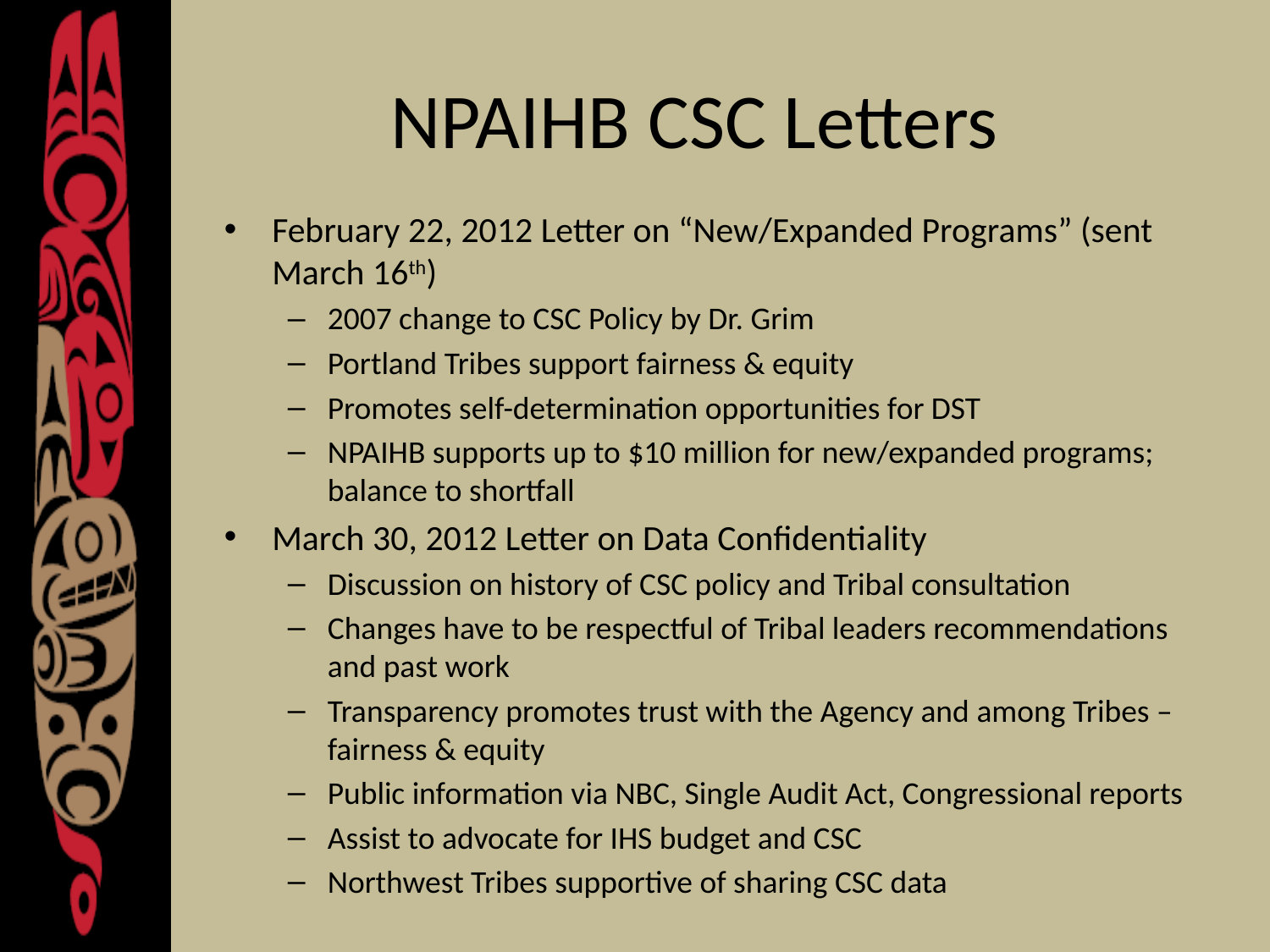

# NPAIHB CSC Letters
February 22, 2012 Letter on “New/Expanded Programs” (sent March 16th)
2007 change to CSC Policy by Dr. Grim
Portland Tribes support fairness & equity
Promotes self-determination opportunities for DST
NPAIHB supports up to $10 million for new/expanded programs; balance to shortfall
March 30, 2012 Letter on Data Confidentiality
Discussion on history of CSC policy and Tribal consultation
Changes have to be respectful of Tribal leaders recommendations and past work
Transparency promotes trust with the Agency and among Tribes – fairness & equity
Public information via NBC, Single Audit Act, Congressional reports
Assist to advocate for IHS budget and CSC
Northwest Tribes supportive of sharing CSC data